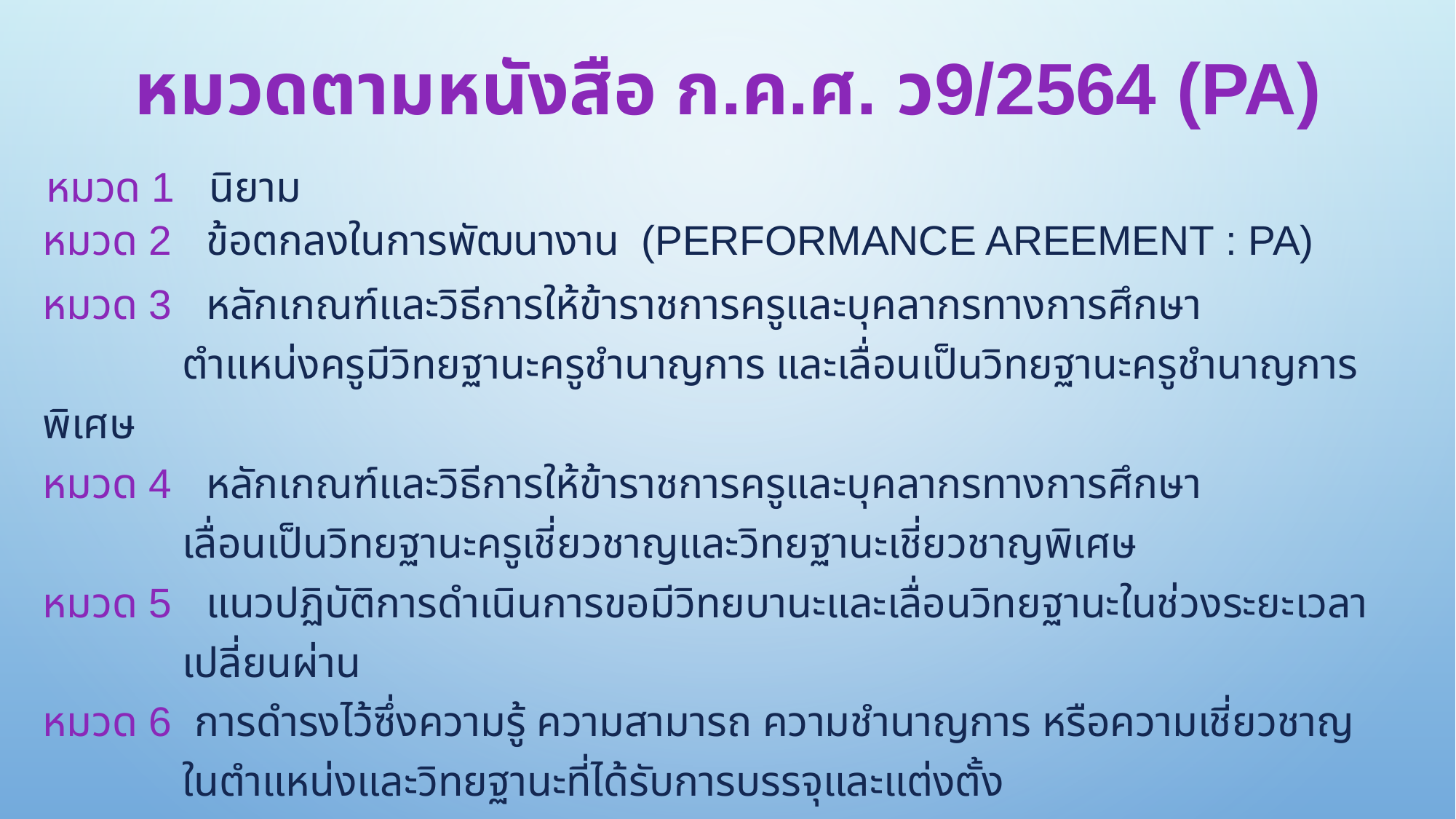

# หมวดตามหนังสือ ก.ค.ศ. ว9/2564 (PA)
 หมวด 1   นิยาม
หมวด 2   ข้อตกลงในการพัฒนางาน  (Performance Areement : PA)
หมวด 3   หลักเกณฑ์และวิธีการให้ข้าราชการครูและบุคลากรทางการศึกษา
             ตำแหน่งครูมีวิทยฐานะครูชำนาญการ และเลื่อนเป็นวิทยฐานะครูชำนาญการพิเศษ
หมวด 4   หลักเกณฑ์และวิธีการให้ข้าราชการครูและบุคลากรทางการศึกษา
             เลื่อนเป็นวิทยฐานะครูเชี่ยวชาญและวิทยฐานะเชี่ยวชาญพิเศษ
หมวด 5   แนวปฏิบัติการดำเนินการขอมีวิทยบานะและเลื่อนวิทยฐานะในช่วงระยะเวลา
             เปลี่ยนผ่าน
หมวด 6  การดำรงไว้ซึ่งความรู้ ความสามารถ ความชำนาญการ หรือความเชี่ยวชาญ
             ในตำแหน่งและวิทยฐานะที่ได้รับการบรรจุและแต่งตั้ง